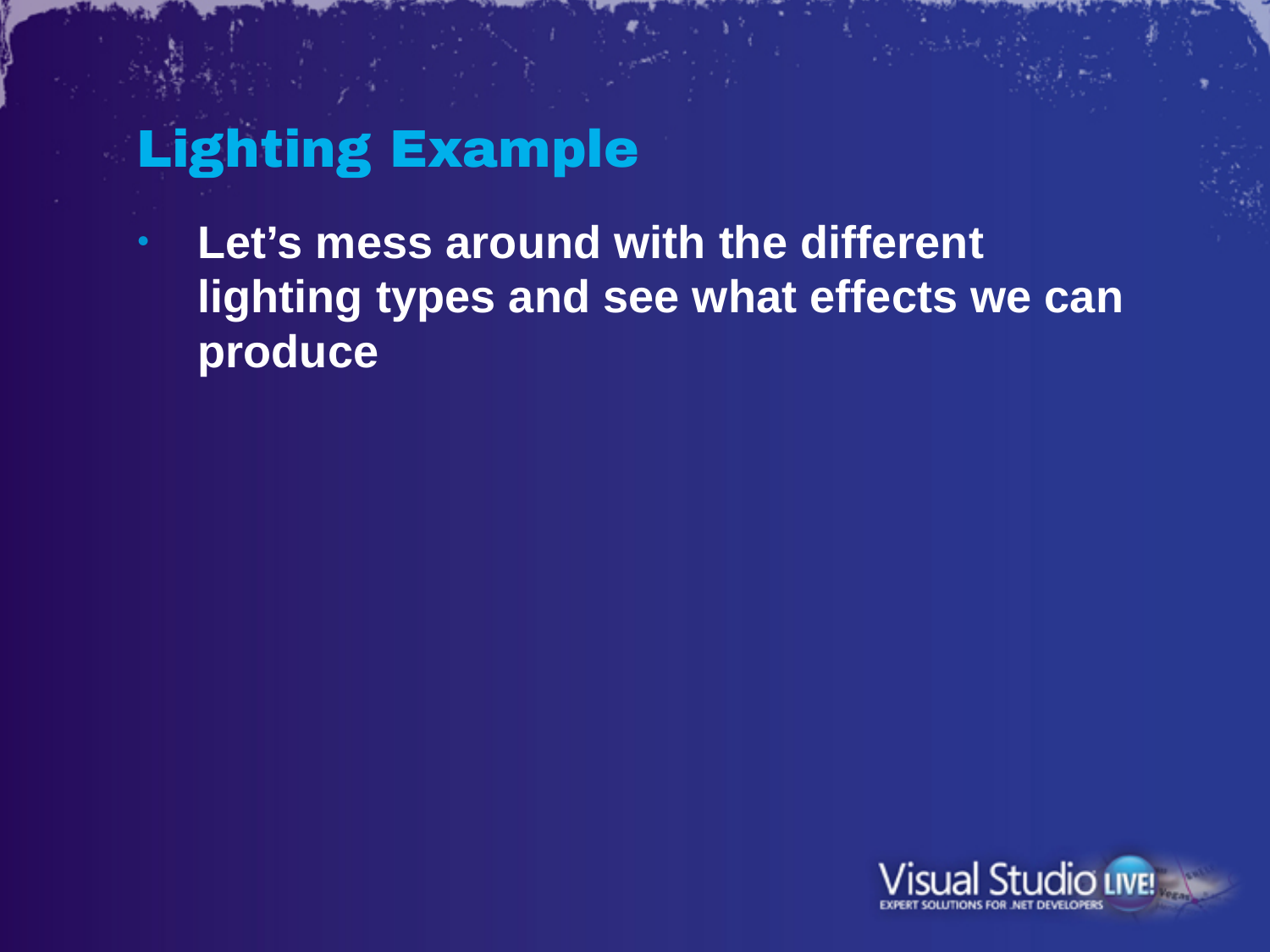

# Lighting Example
Let’s mess around with the different lighting types and see what effects we can produce